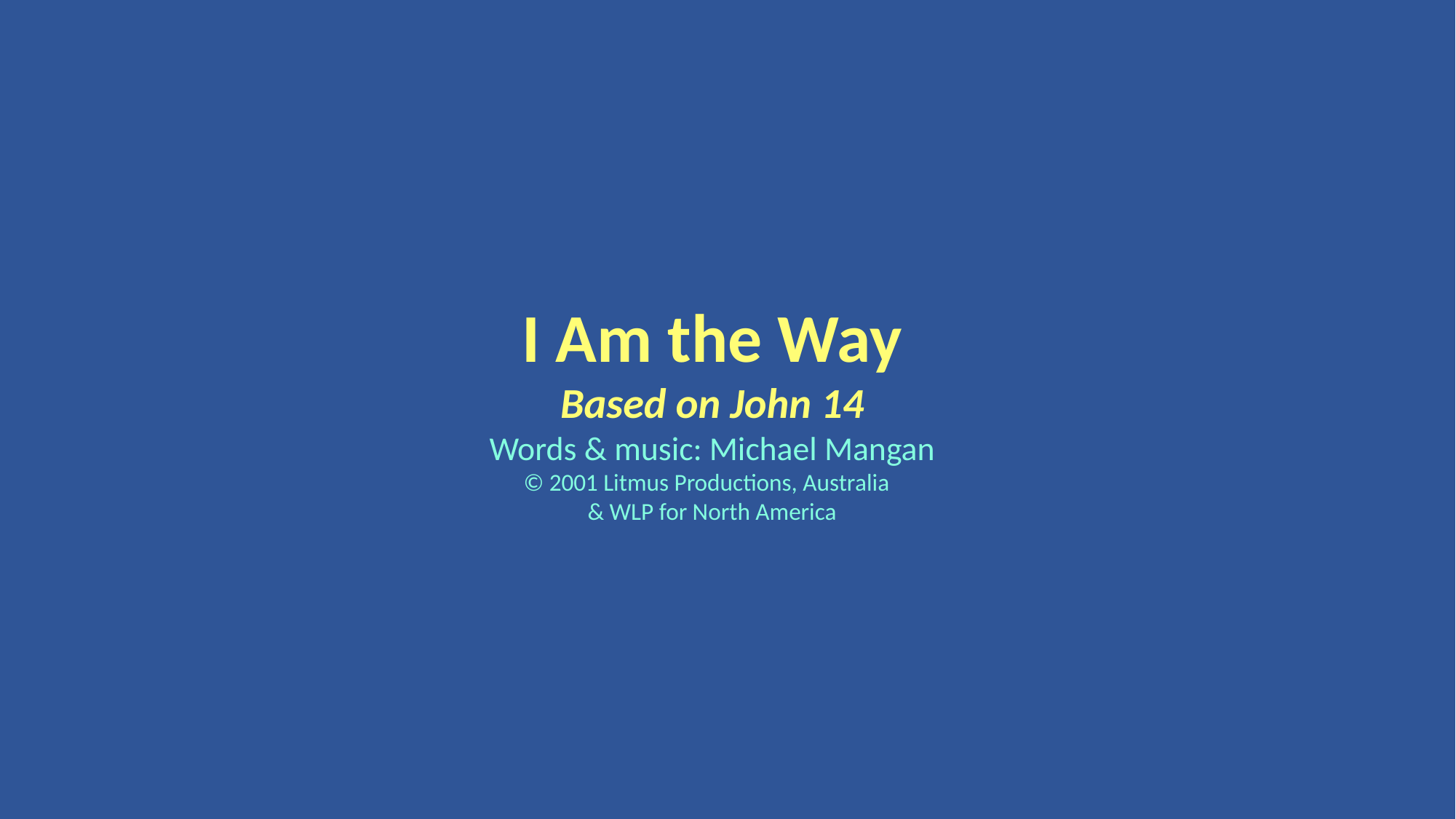

I Am the Way
Based on John 14
Words & music: Michael Mangan
© 2001 Litmus Productions, Australia
& WLP for North America